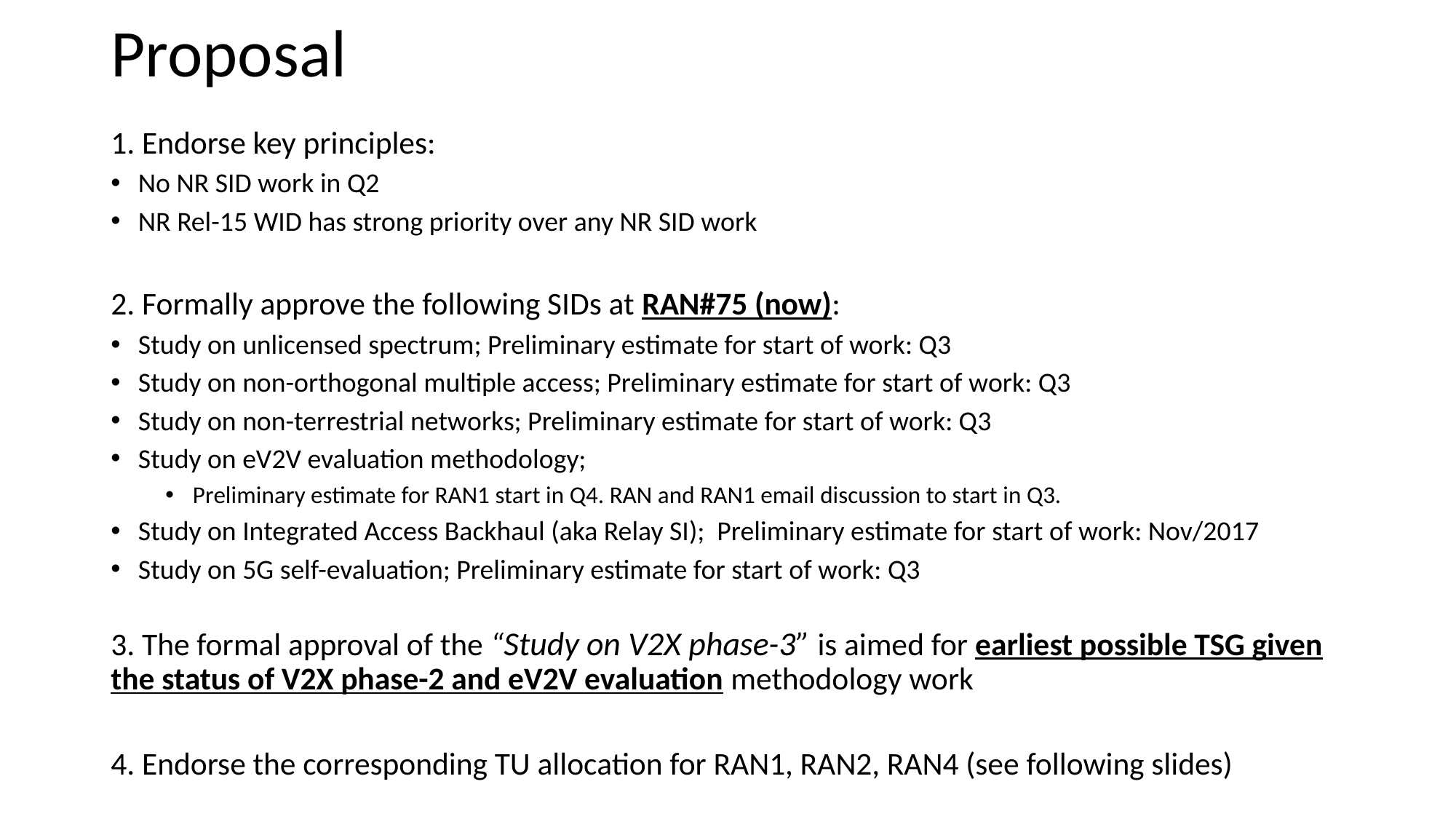

# Proposal
1. Endorse key principles:
No NR SID work in Q2
NR Rel-15 WID has strong priority over any NR SID work

2. Formally approve the following SIDs at RAN#75 (now):
Study on unlicensed spectrum; Preliminary estimate for start of work: Q3
Study on non-orthogonal multiple access; Preliminary estimate for start of work: Q3
Study on non-terrestrial networks; Preliminary estimate for start of work: Q3
Study on eV2V evaluation methodology;
Preliminary estimate for RAN1 start in Q4. RAN and RAN1 email discussion to start in Q3.
Study on Integrated Access Backhaul (aka Relay SI);  Preliminary estimate for start of work: Nov/2017
Study on 5G self-evaluation; Preliminary estimate for start of work: Q3

3. The formal approval of the “Study on V2X phase-3” is aimed for earliest possible TSG given the status of V2X phase-2 and eV2V evaluation methodology work

4. Endorse the corresponding TU allocation for RAN1, RAN2, RAN4 (see following slides)